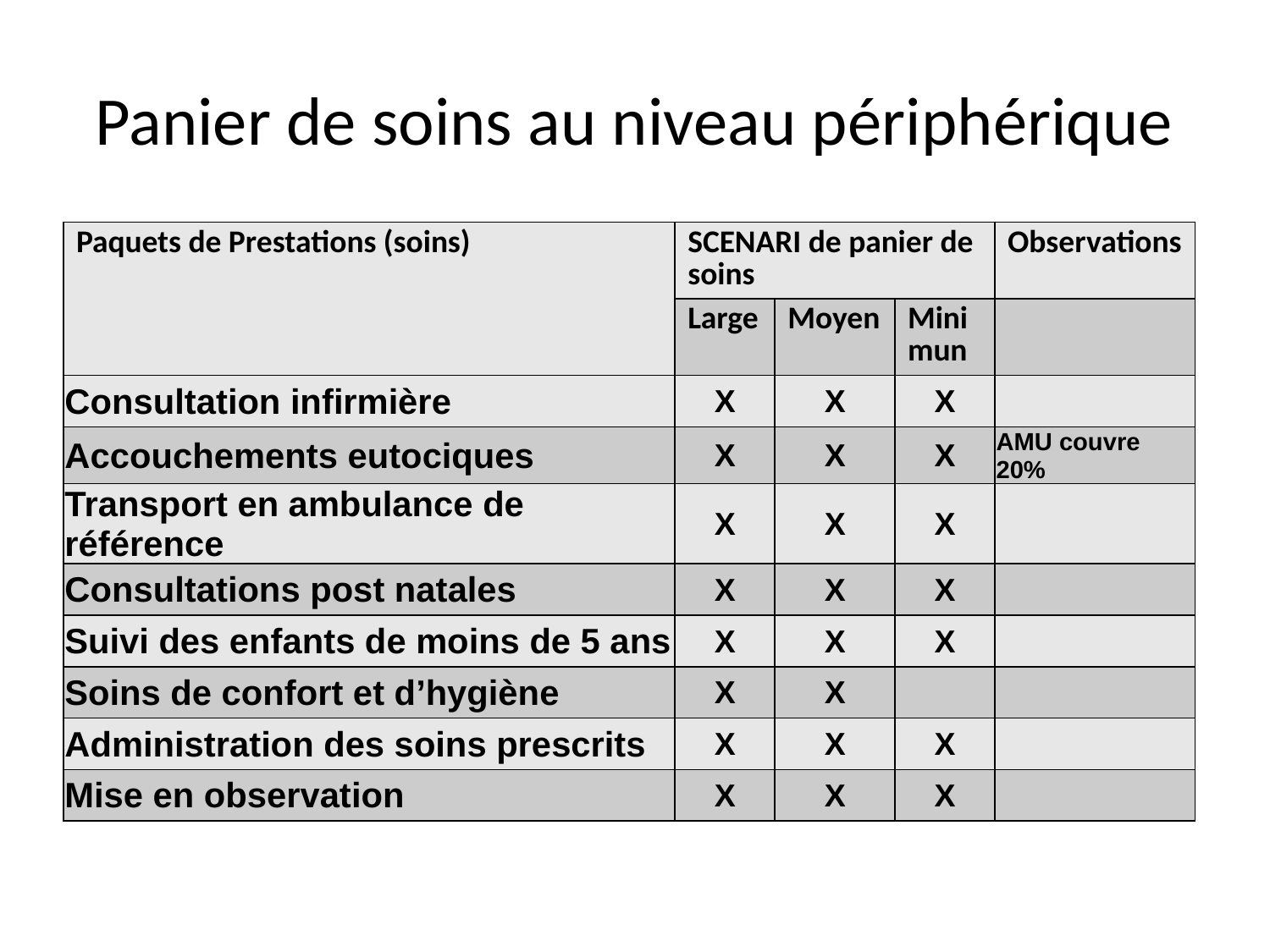

# Panier de soins au niveau périphérique
| Paquets de Prestations (soins) | SCENARI de panier de soins |  |  | Observations |
| --- | --- | --- | --- | --- |
|  | Large | Moyen | Minimun |  |
| Consultation infirmière | X | X | X |  |
| Accouchements eutociques | X | X | X | AMU couvre 20% |
| Transport en ambulance de référence | X | X | X |  |
| Consultations post natales | X | X | X |  |
| Suivi des enfants de moins de 5 ans | X | X | X |  |
| Soins de confort et d’hygiène | X | X |  |  |
| Administration des soins prescrits | X | X | X |  |
| Mise en observation | X | X | X |  |